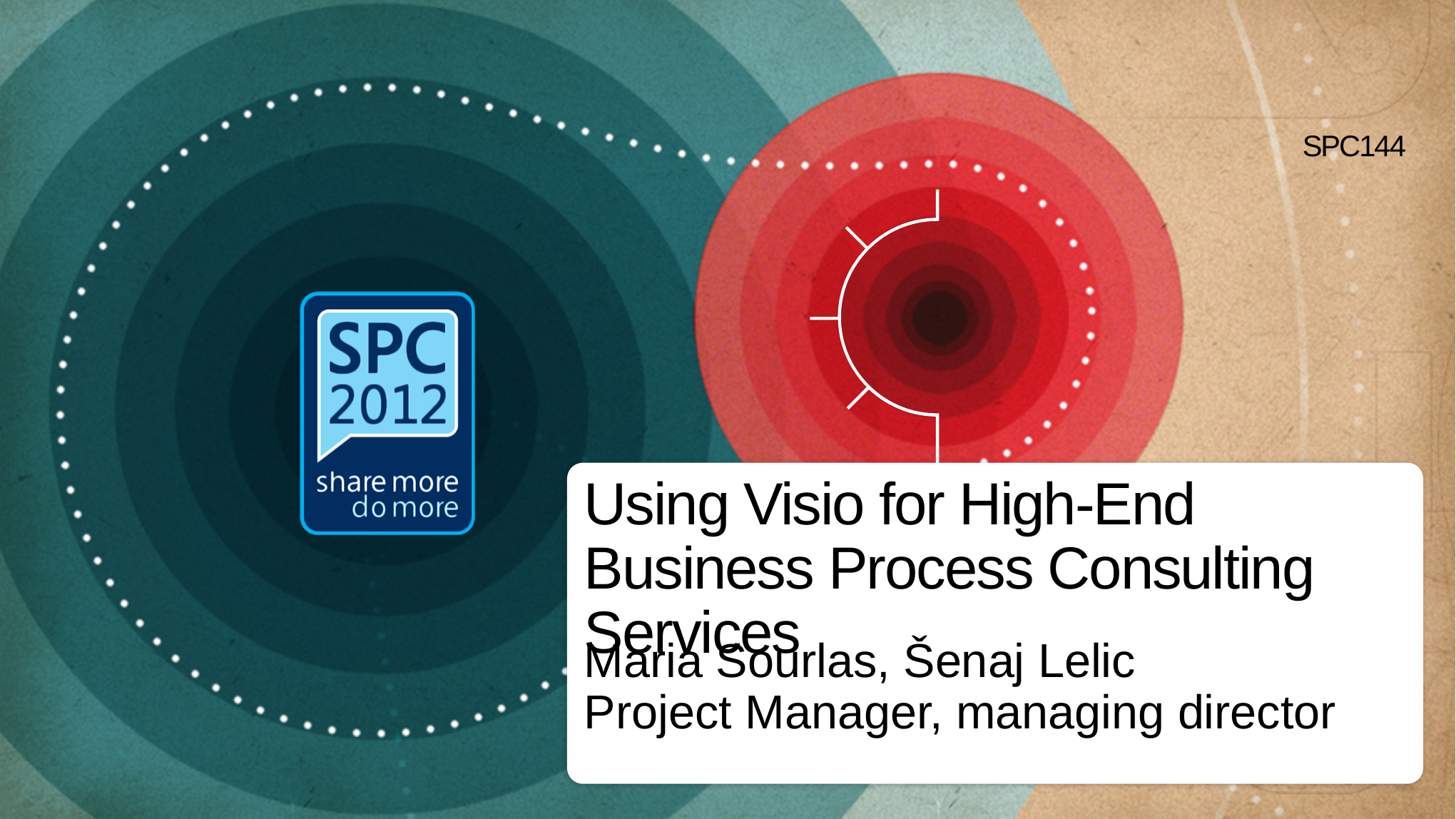

SPC144
# Using Visio for High-End Business Process Consulting Services
Maria Sourlas, Šenaj Lelic
Project Manager, managing director